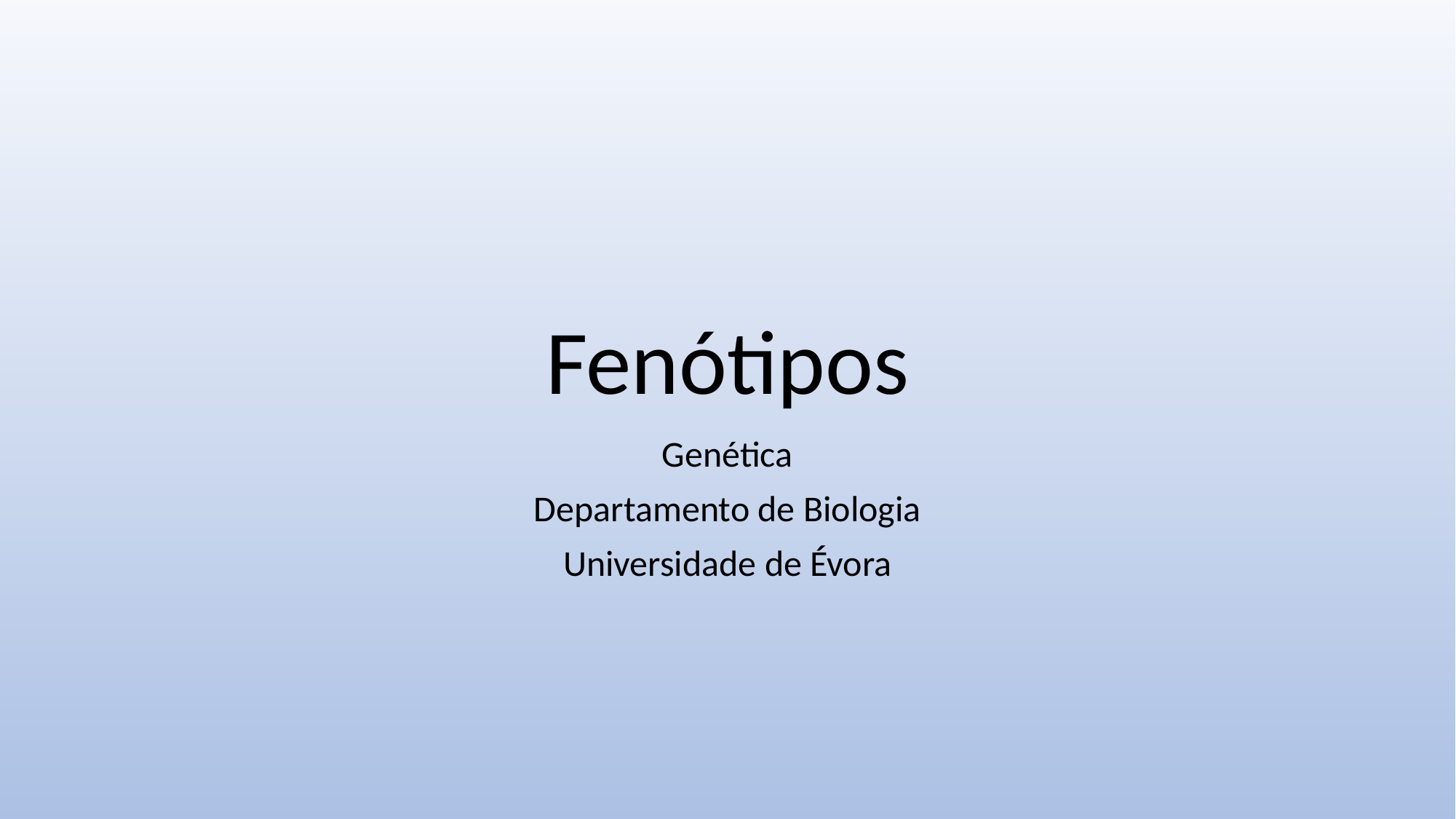

# Fenótipos
Genética
Departamento de Biologia
Universidade de Évora